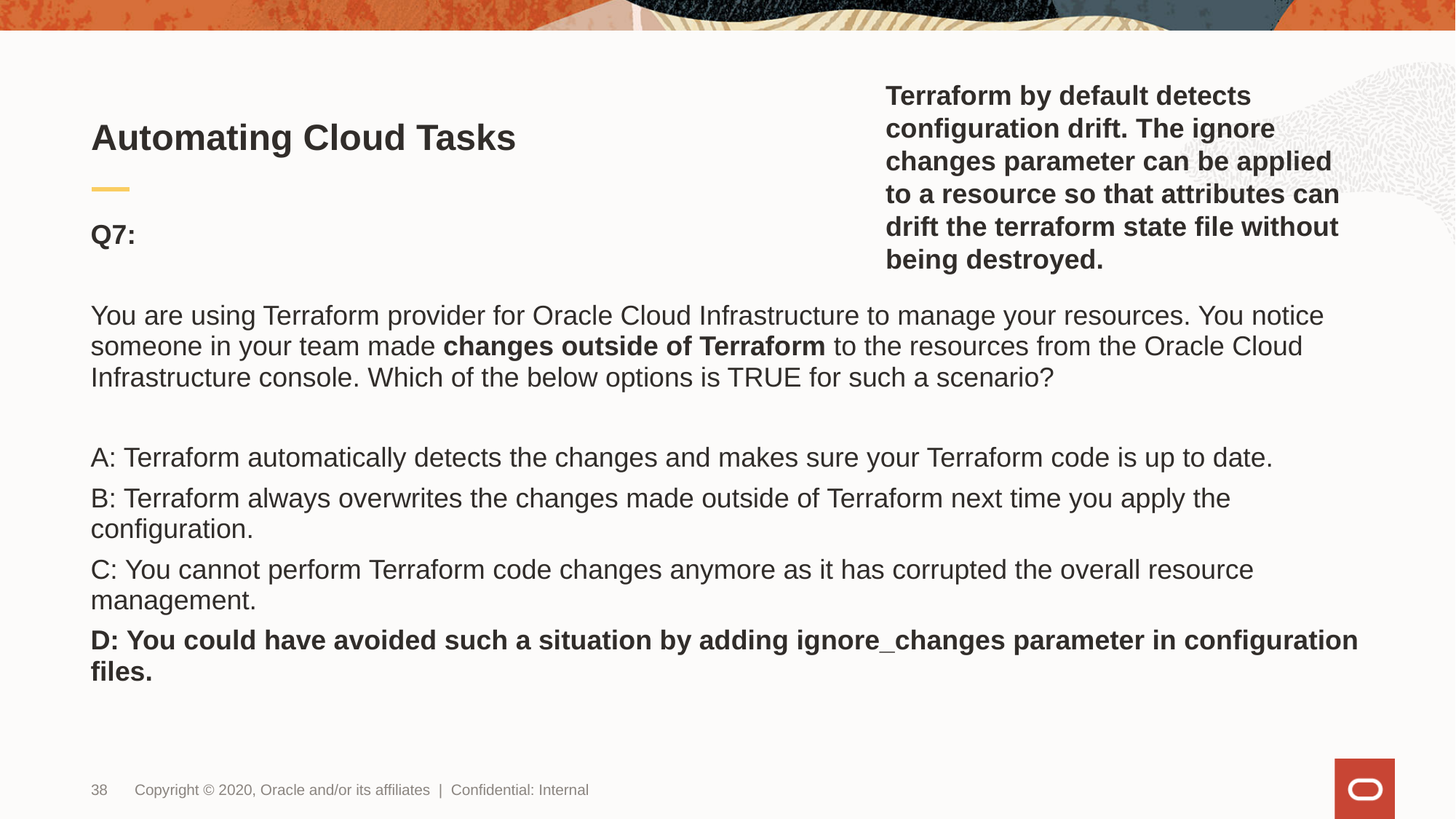

# Automating Cloud Tasks
Terraform by default detects configuration drift. The ignore changes parameter can be applied to a resource so that attributes can drift the terraform state file without being destroyed.
Q7:

You are using Terraform provider for Oracle Cloud Infrastructure to manage your resources. You notice someone in your team made changes outside of Terraform to the resources from the Oracle Cloud Infrastructure console. Which of the below options is TRUE for such a scenario?

A: Terraform automatically detects the changes and makes sure your Terraform code is up to date.
B: Terraform always overwrites the changes made outside of Terraform next time you apply the configuration.
C: You cannot perform Terraform code changes anymore as it has corrupted the overall resource management.
D: You could have avoided such a situation by adding ignore_changes parameter in configuration files.
38
Copyright © 2020, Oracle and/or its affiliates  |  Confidential: Internal